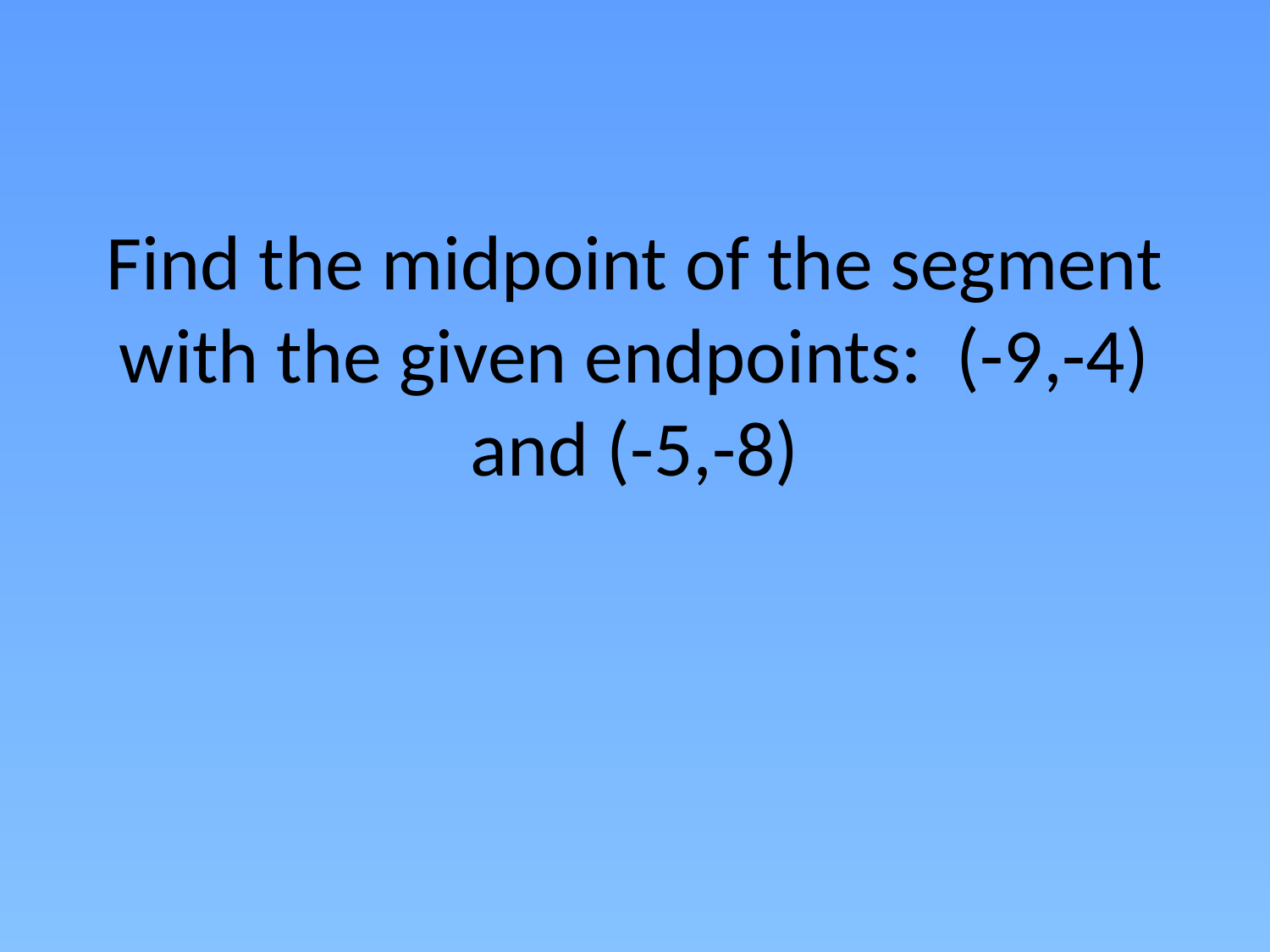

# Find the midpoint of the segment with the given endpoints:  (-9,-4) and (-5,-8)